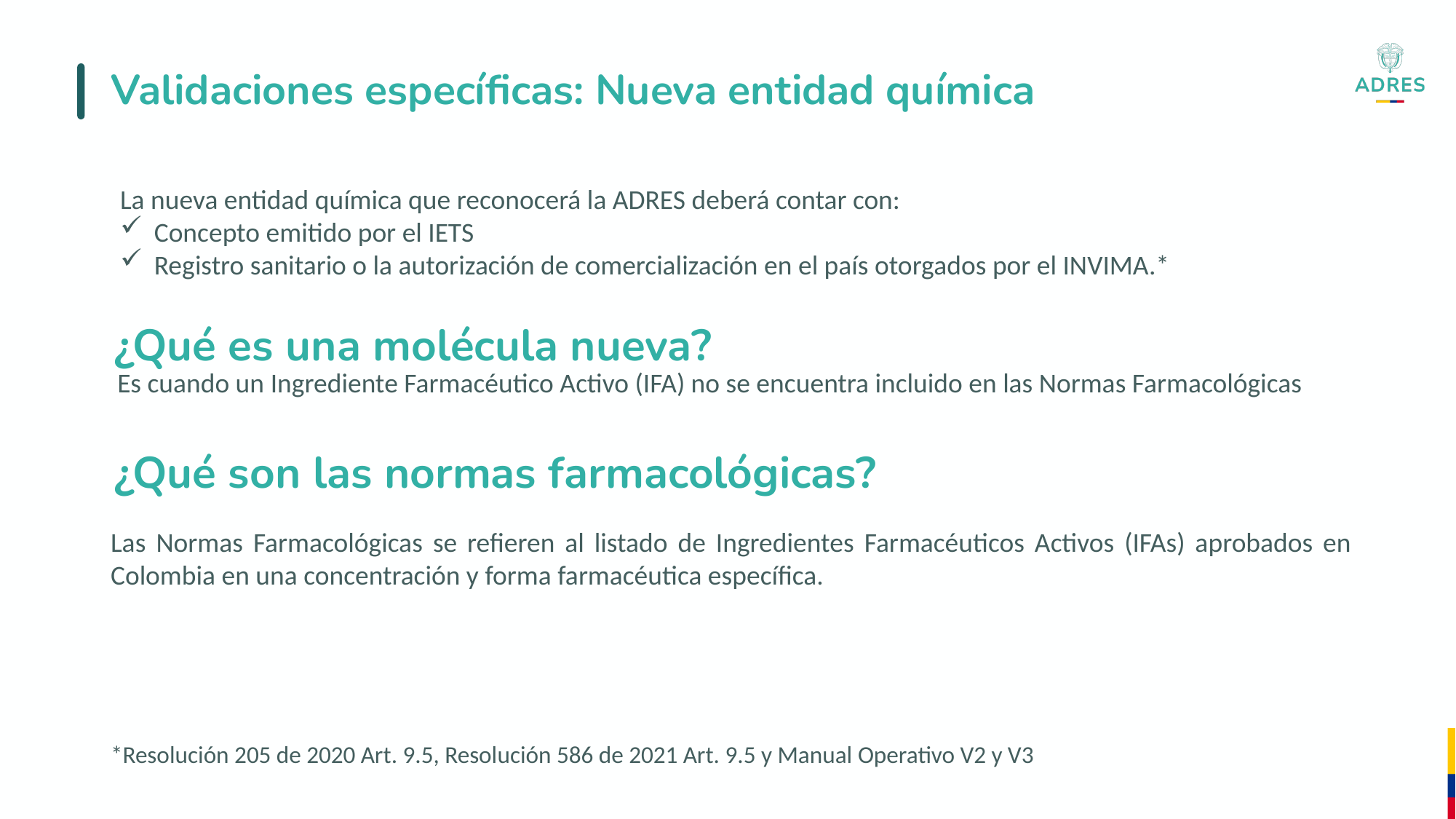

# Validaciones específicas: Nueva entidad química
La nueva entidad química que reconocerá la ADRES deberá contar con:
Concepto emitido por el IETS
Registro sanitario o la autorización de comercialización en el país otorgados por el INVIMA.*
¿Qué es una molécula nueva?
Es cuando un Ingrediente Farmacéutico Activo (IFA) no se encuentra incluido en las Normas Farmacológicas
¿Qué son las normas farmacológicas?
Las Normas Farmacológicas se refieren al listado de Ingredientes Farmacéuticos Activos (IFAs) aprobados en Colombia en una concentración y forma farmacéutica específica.
*Resolución 205 de 2020 Art. 9.5, Resolución 586 de 2021 Art. 9.5 y Manual Operativo V2 y V3